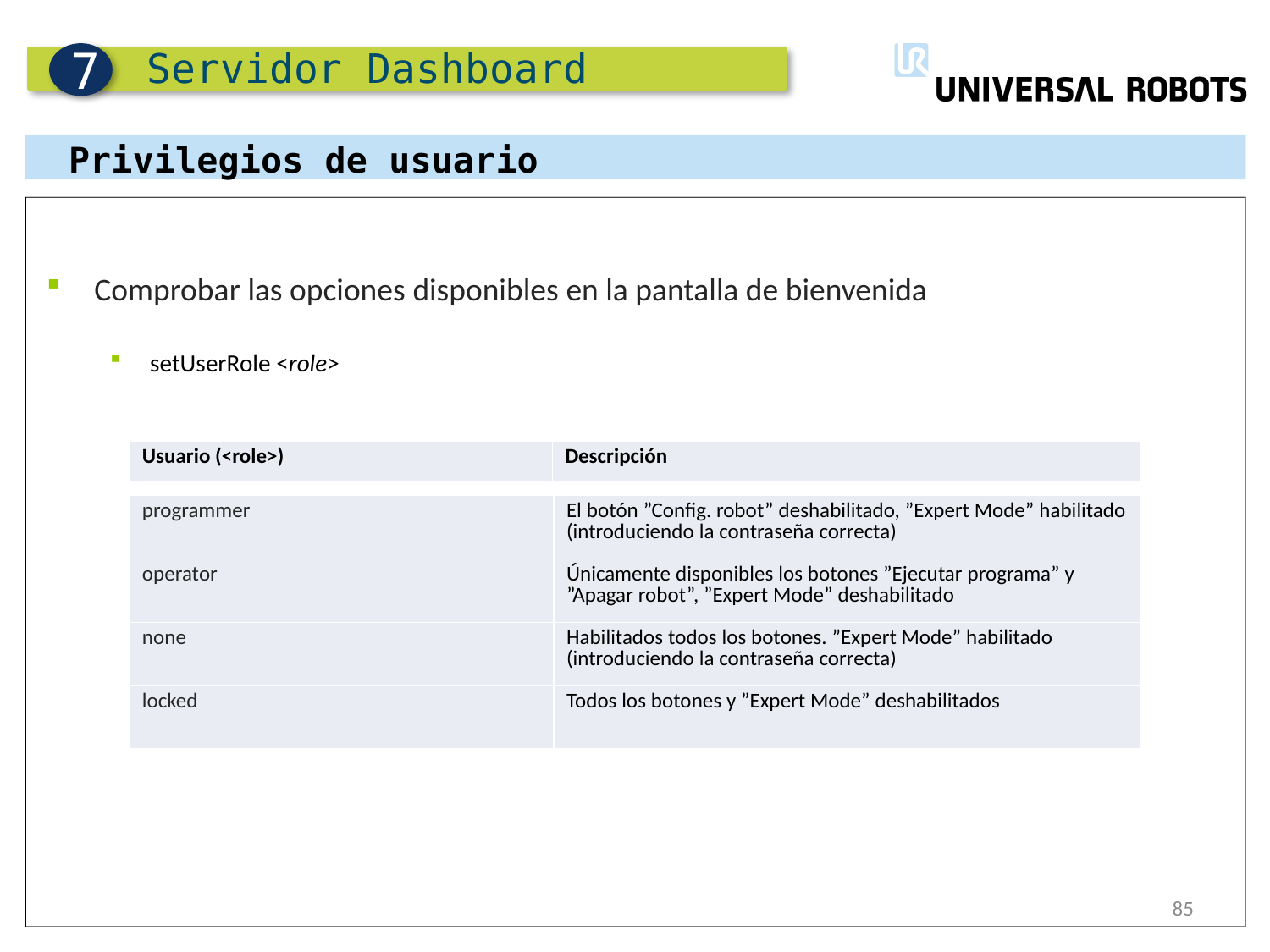

Servidor Dashboard

7
Privilegios de usuario

Comprobar las opciones disponibles en la pantalla de bienvenida

setUserRole <role>
| Usuario (<role>) | Descripción |
| --- | --- |
| programmer | El botón ”Config. robot” deshabilitado, ”Expert Mode” habilitado (introduciendo la contraseña correcta) |
| --- | --- |
| operator | Únicamente disponibles los botones ”Ejecutar programa” y ”Apagar robot”, ”Expert Mode” deshabilitado |
| none | Habilitados todos los botones. ”Expert Mode” habilitado (introduciendo la contraseña correcta) |
| locked | Todos los botones y ”Expert Mode” deshabilitados |
85